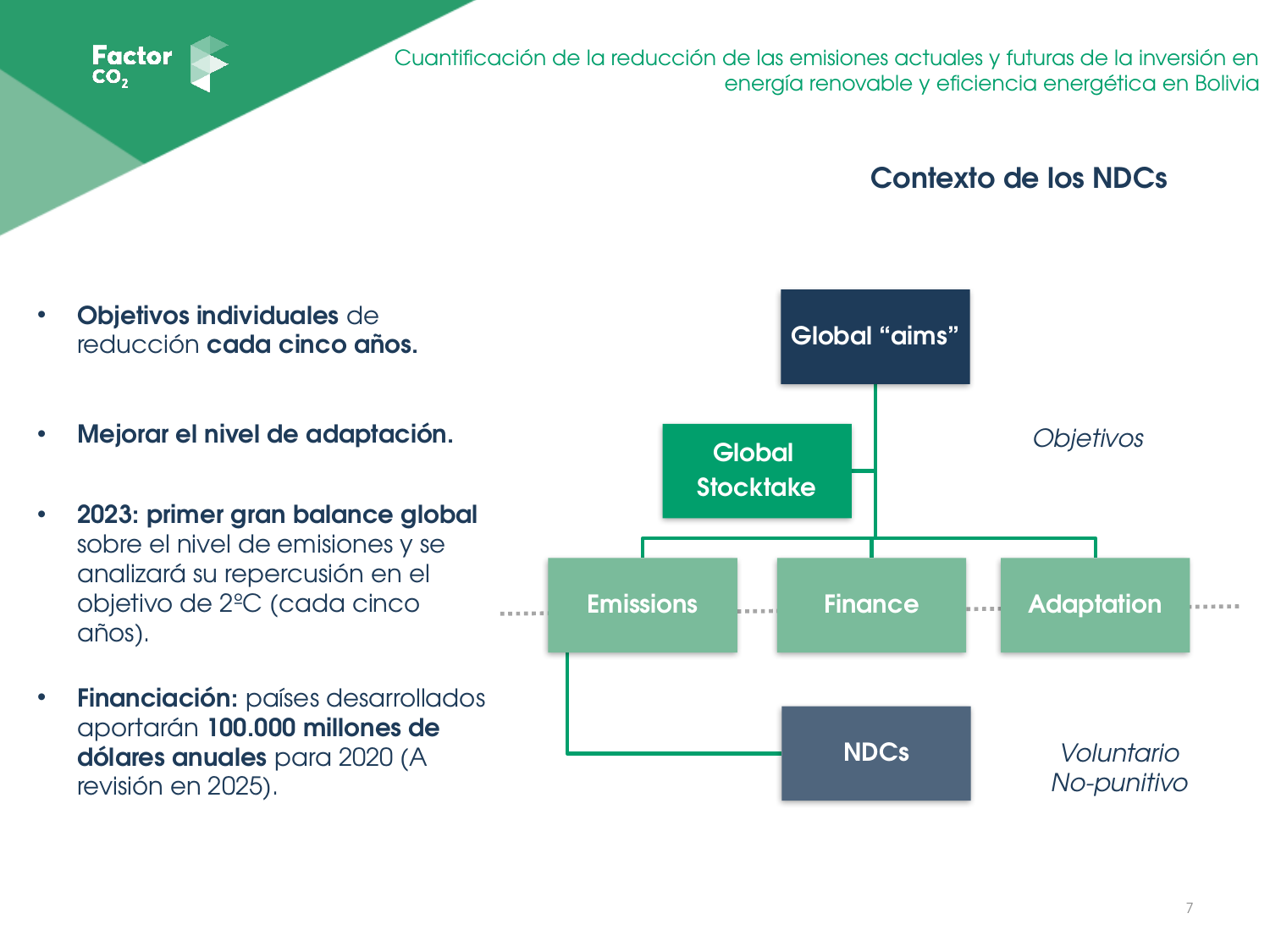

Contexto de los NDCs
Global “aims”
Emissions
NDCs
Finance
Adaptation
Global
Stocktake
Objetivos individuales de reducción cada cinco años.
Mejorar el nivel de adaptación.
Objetivos
2023: primer gran balance global sobre el nivel de emisiones y se analizará su repercusión en el objetivo de 2ºC (cada cinco años).
Financiación: países desarrollados aportarán 100.000 millones de dólares anuales para 2020 (A revisión en 2025).
Voluntario
No-punitivo
7